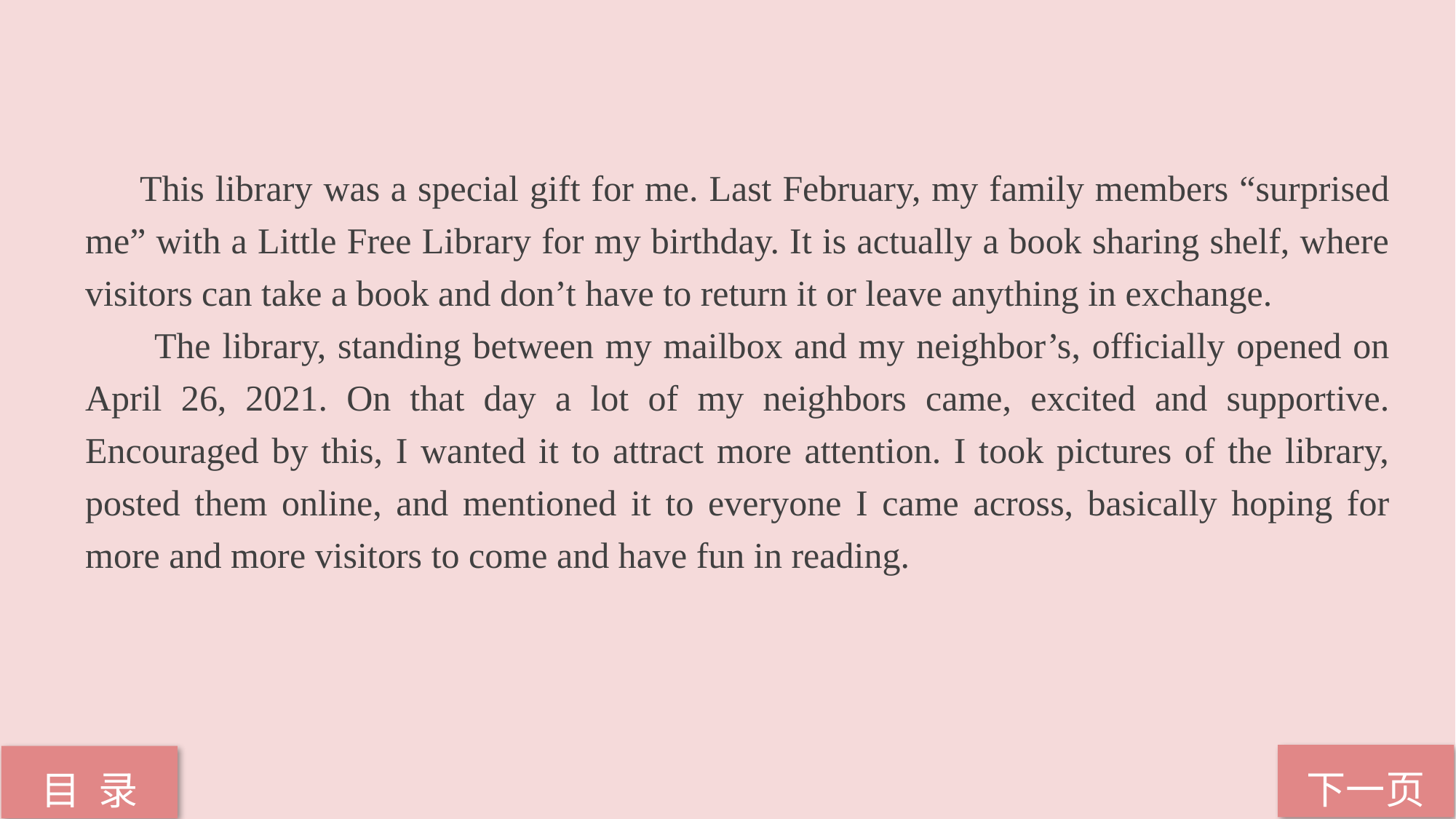

This library was a special gift for me. Last February, my family members “surprised me” with a Little Free Library for my birthday. It is actually a book sharing shelf, where visitors can take a book and don’t have to return it or leave anything in exchange.
      The library, standing between my mailbox and my neighbor’s, officially opened on April 26, 2021. On that day a lot of my neighbors came, excited and supportive. Encouraged by this, I wanted it to attract more attention. I took pictures of the library, posted them online, and mentioned it to everyone I came across, basically hoping for more and more visitors to come and have fun in reading.